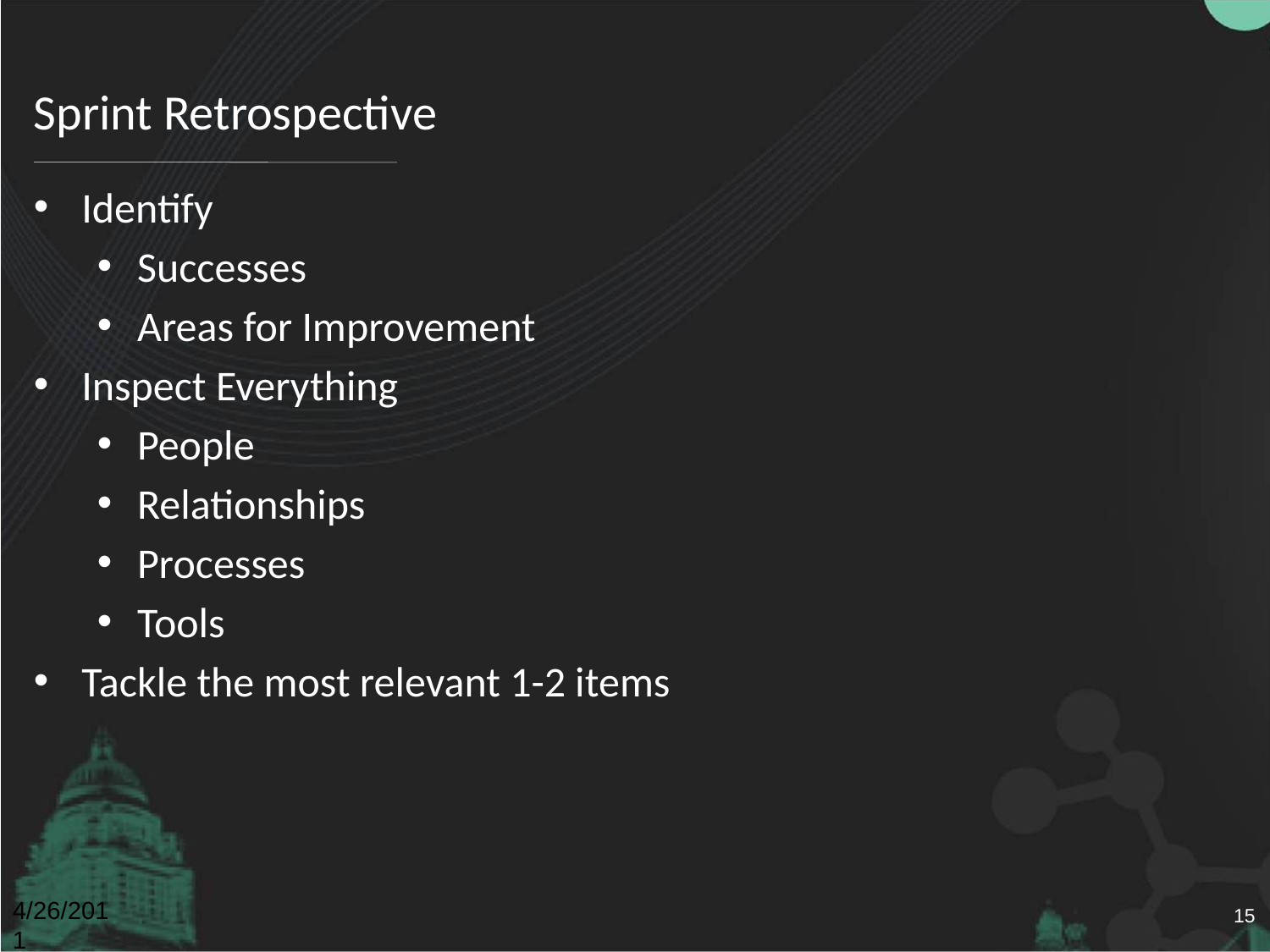

# Sprint Retrospective
Identify
Successes
Areas for Improvement
Inspect Everything
People
Relationships
Processes
Tools
Tackle the most relevant 1-2 items

4/26/2011
15